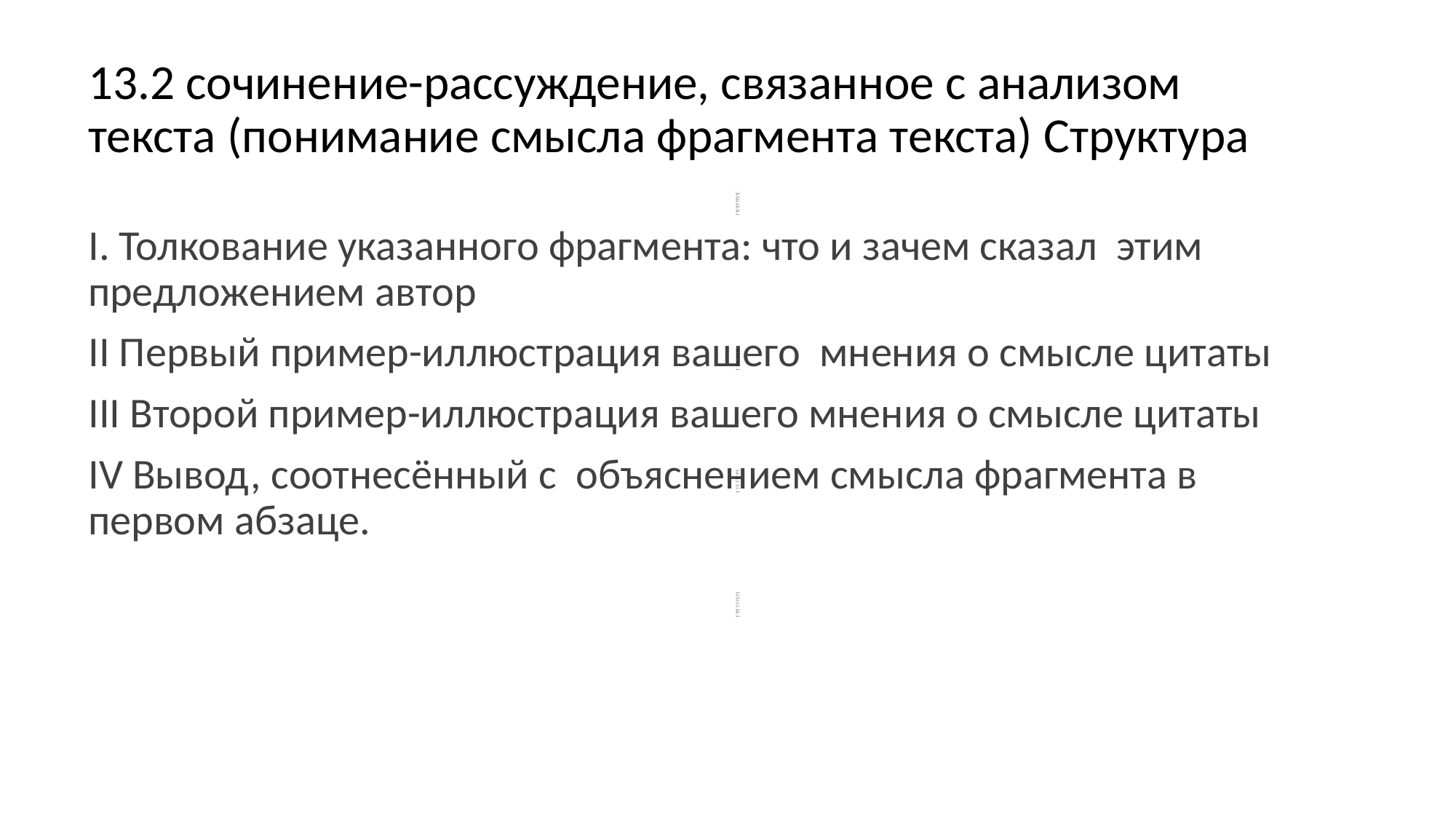

# 13.2 сочинение-рассуждение, связанное с анализом текста (понимание смысла фрагмента текста) Структура
| I. Толкование указанного фрагмента: что и зачем сказал этим предложением автор |
| --- |
| IIПервый пример-иллюстрация вашегомнения о смысле цитаты |
| IIIВторой пример-иллюстрация вашего мнения о смысле цитаты |
| IVВывод, соотнесённый с объяснением смысла фрагмента в первом абзаце. |
I. Толкование указанного фрагмента: что и зачем сказал  этим предложением автор
II Первый пример-иллюстрация вашего  мнения о смысле цитаты
III Второй пример-иллюстрация вашего мнения о смысле цитаты
IV Вывод, соотнесённый с  объяснением смысла фрагмента в первом абзаце.